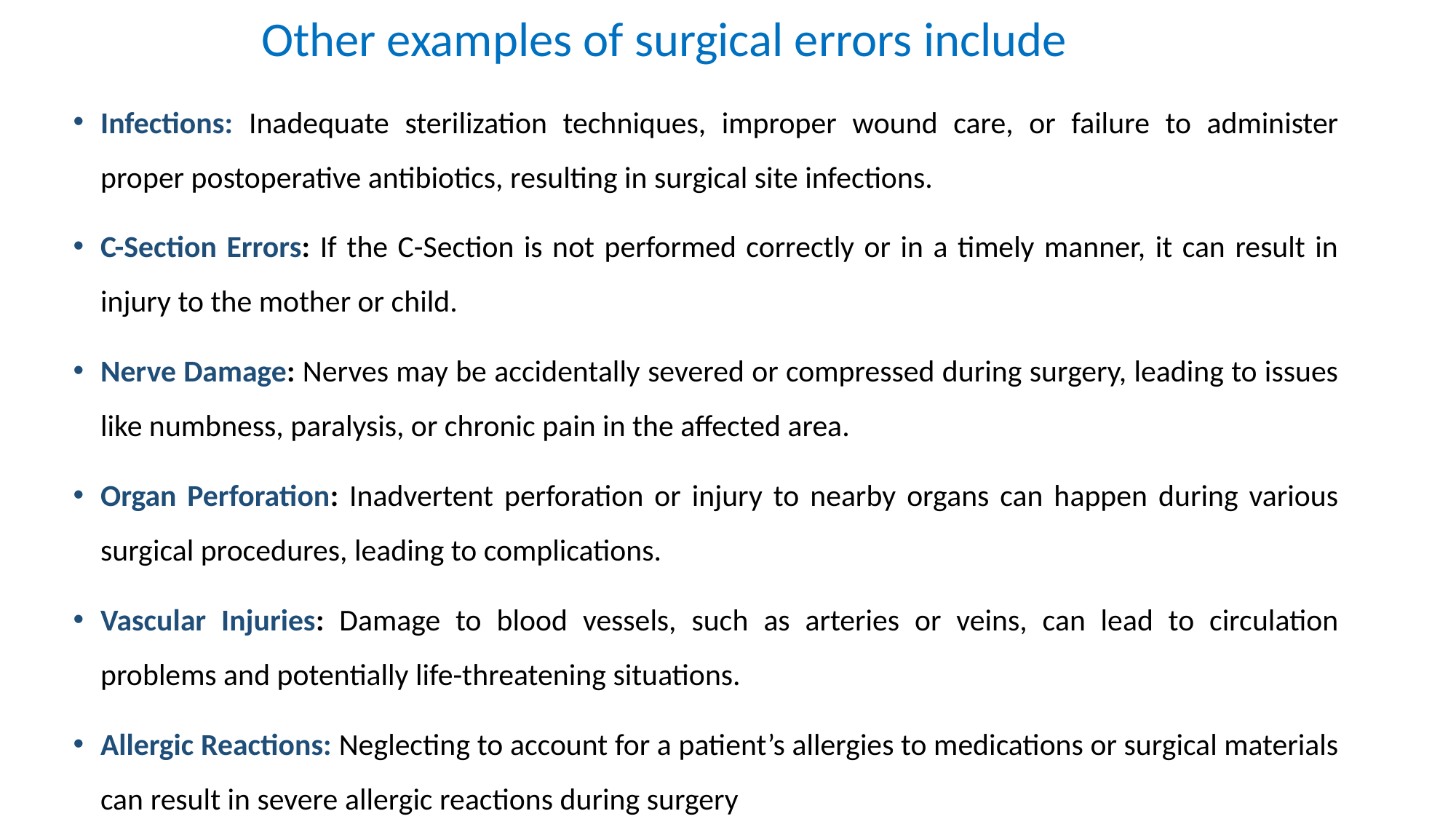

# Other examples of surgical errors include
Infections: Inadequate sterilization techniques, improper wound care, or failure to administer proper postoperative antibiotics, resulting in surgical site infections.
C-Section Errors: If the C-Section is not performed correctly or in a timely manner, it can result in injury to the mother or child.
Nerve Damage: Nerves may be accidentally severed or compressed during surgery, leading to issues like numbness, paralysis, or chronic pain in the affected area.
Organ Perforation: Inadvertent perforation or injury to nearby organs can happen during various surgical procedures, leading to complications.
Vascular Injuries: Damage to blood vessels, such as arteries or veins, can lead to circulation problems and potentially life-threatening situations.
Allergic Reactions: Neglecting to account for a patient’s allergies to medications or surgical materials can result in severe allergic reactions during surgery